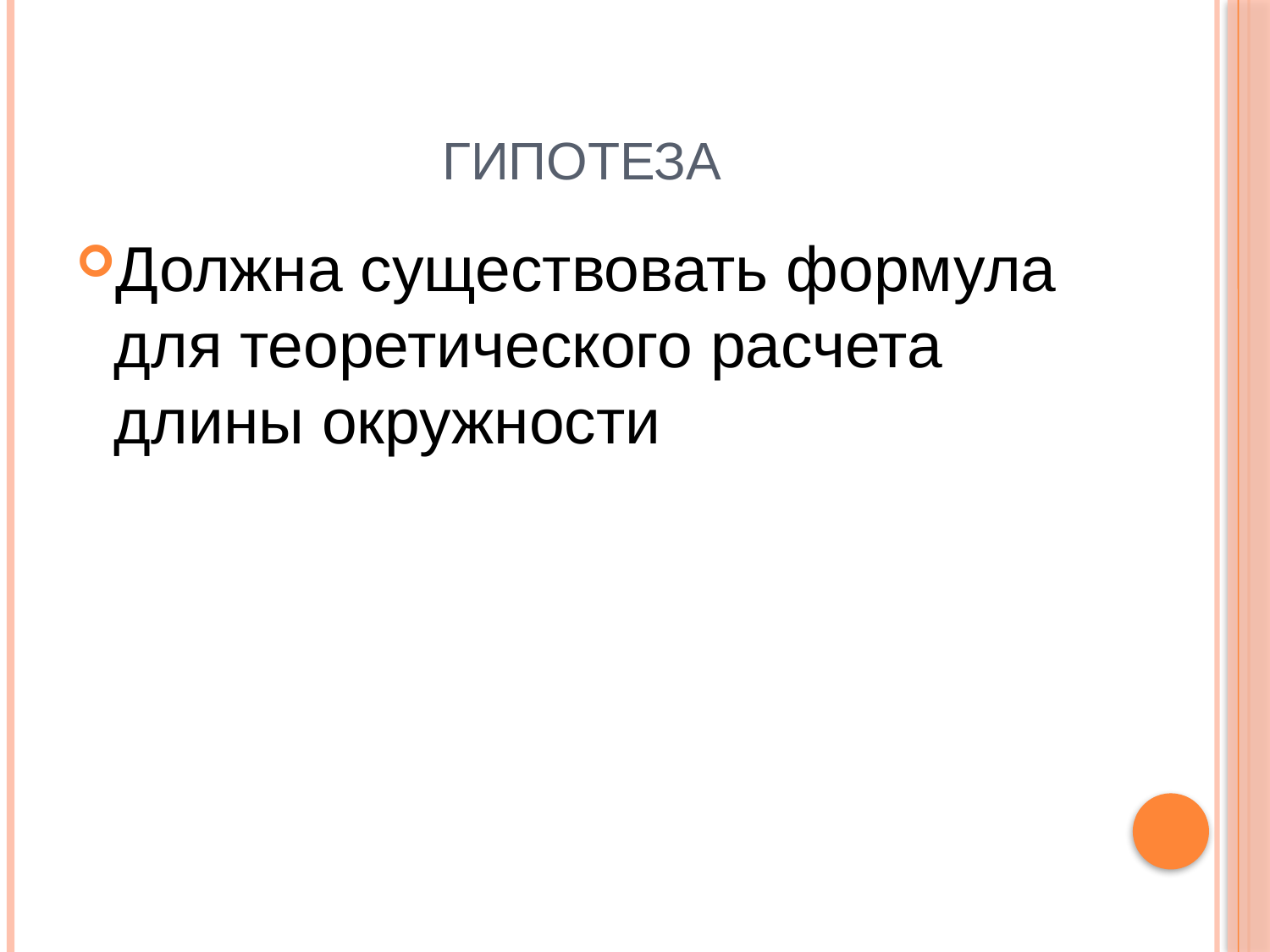

# Гипотеза
Должна существовать формула для теоретического расчета длины окружности